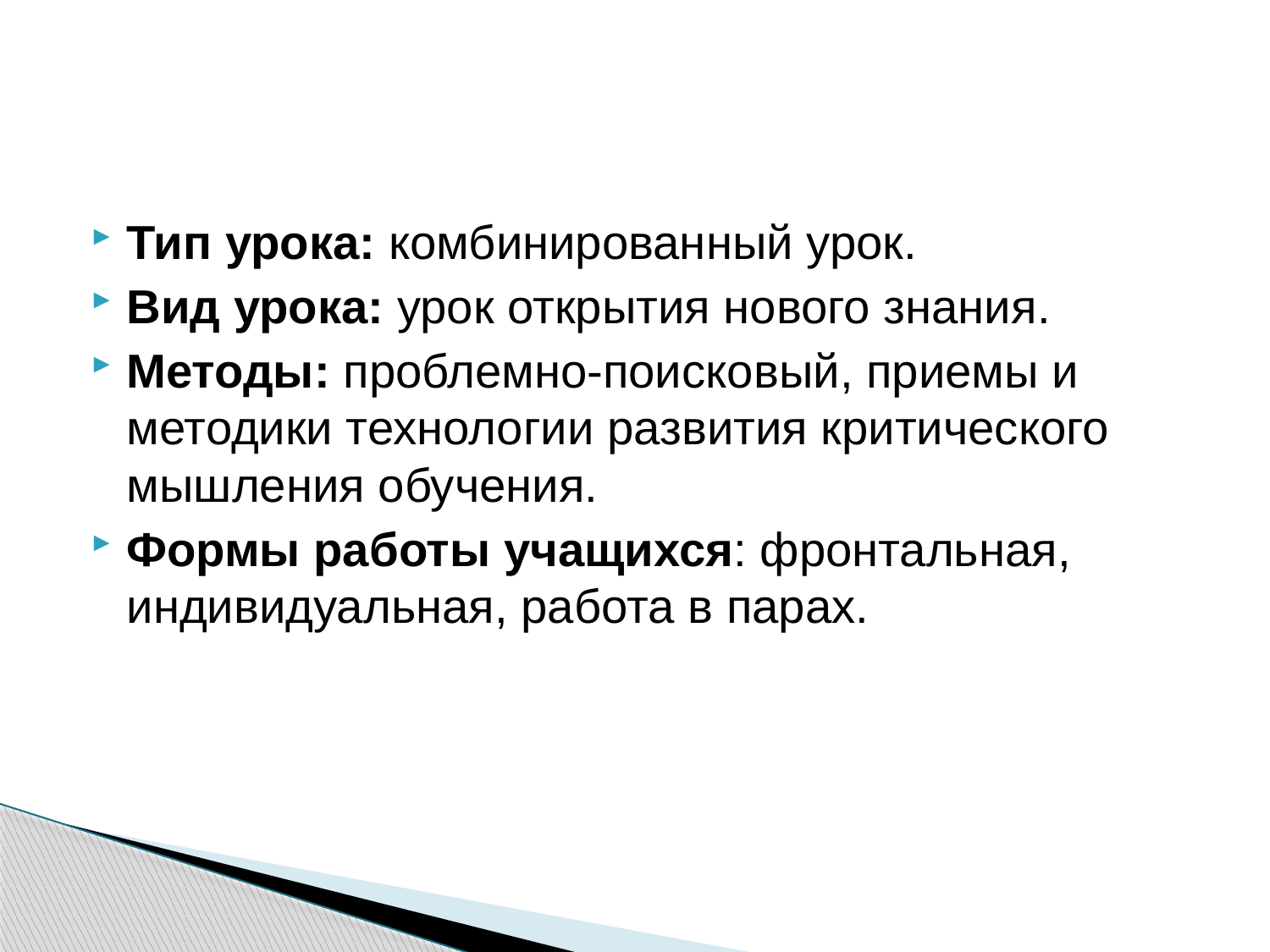

#
Тип урока: комбинированный урок.
Вид урока: урок открытия нового знания.
Методы: проблемно-поисковый, приемы и методики технологии развития критического мышления обучения.
Формы работы учащихся: фронтальная, индивидуальная, работа в парах.